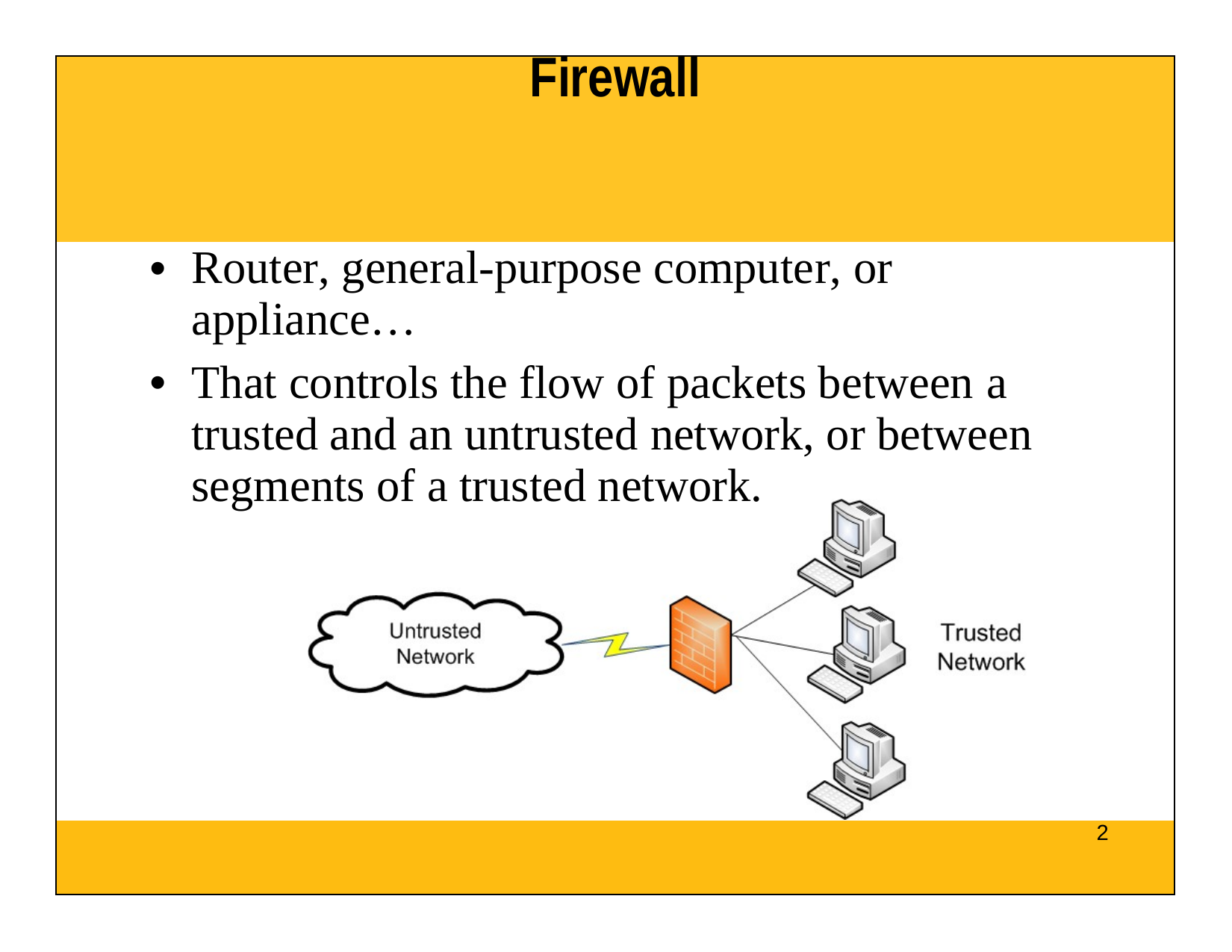

| Firewall |
| --- |
| Router, general-purpose computer, or appliance… That controls the flow of packets between a trusted and an untrusted network, or between segments of a trusted network. |
| 2 |